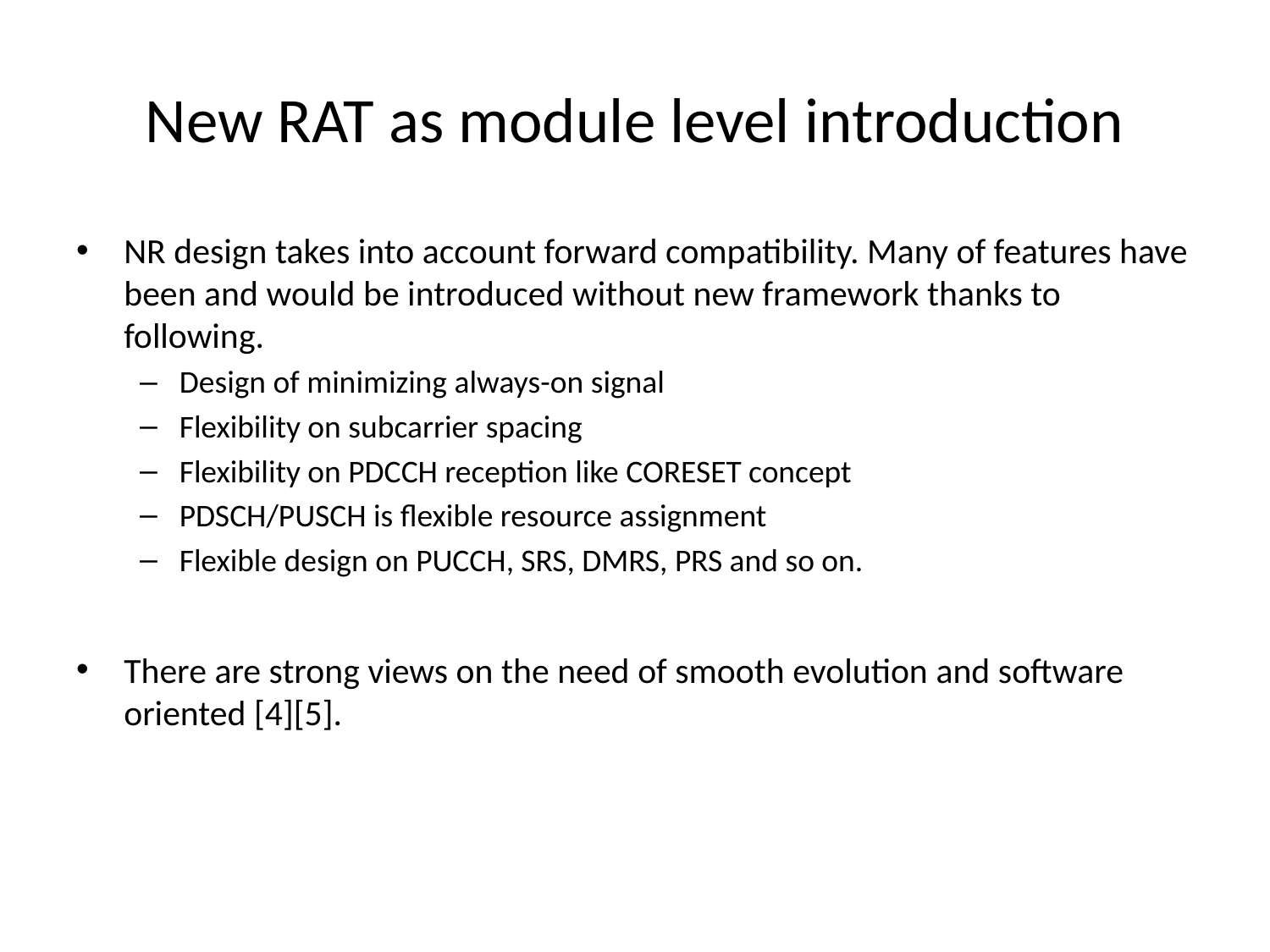

# New RAT as module level introduction
NR design takes into account forward compatibility. Many of features have been and would be introduced without new framework thanks to following.
Design of minimizing always-on signal
Flexibility on subcarrier spacing
Flexibility on PDCCH reception like CORESET concept
PDSCH/PUSCH is flexible resource assignment
Flexible design on PUCCH, SRS, DMRS, PRS and so on.

There are strong views on the need of smooth evolution and software oriented [4][5].